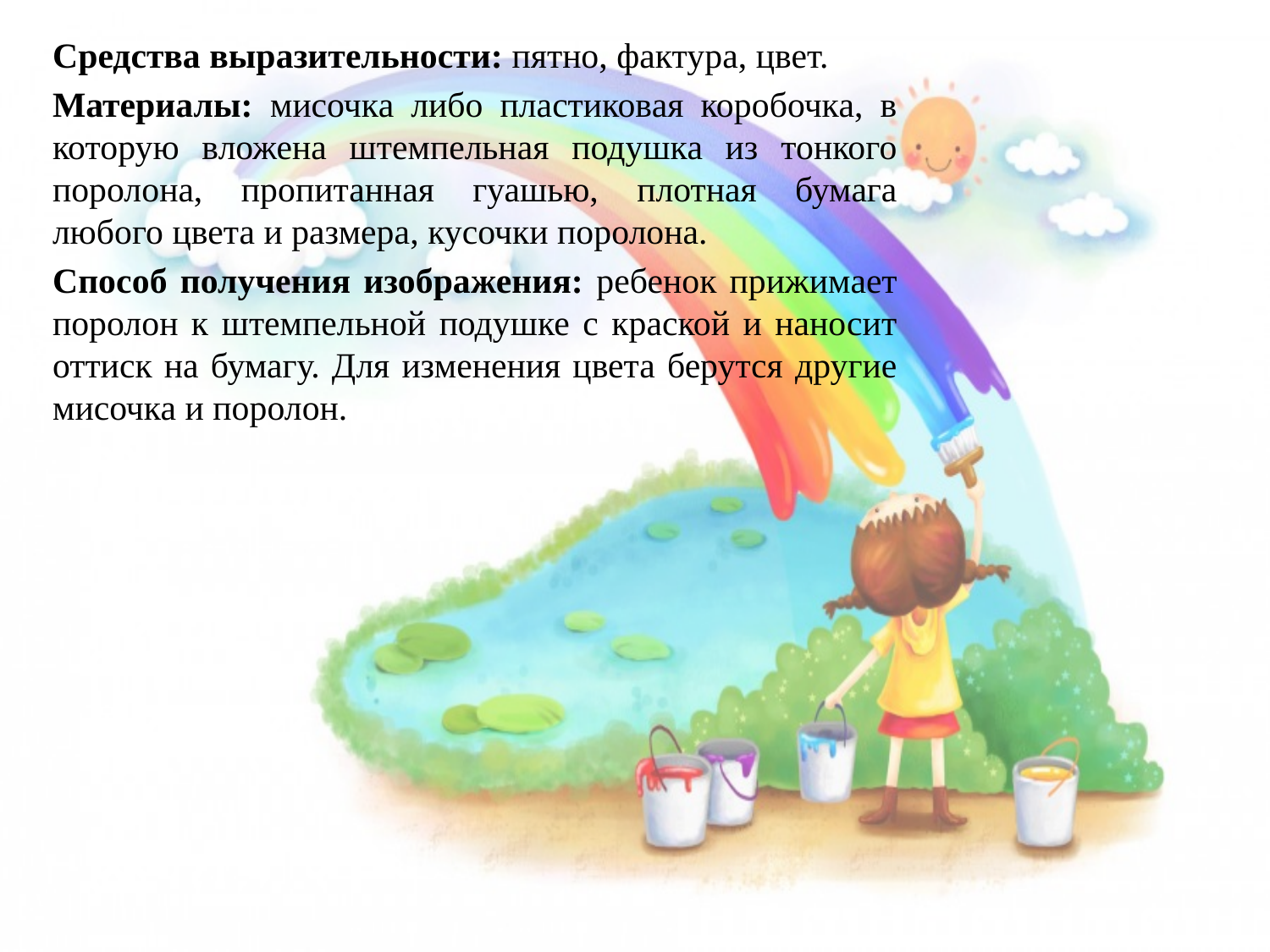

Средства выразительности: пятно, фактура, цвет.
Материалы: мисочка либо пластиковая коробочка, в которую вложена штемпельная подушка из тонкого поролона, пропитанная гуашью, плотная бумага любого цвета и размера, кусочки поролона.
Способ получения изображения: ребенок прижимает поролон к штемпельной подушке с краской и наносит оттиск на бумагу. Для изменения цвета берутся другие мисочка и поролон.